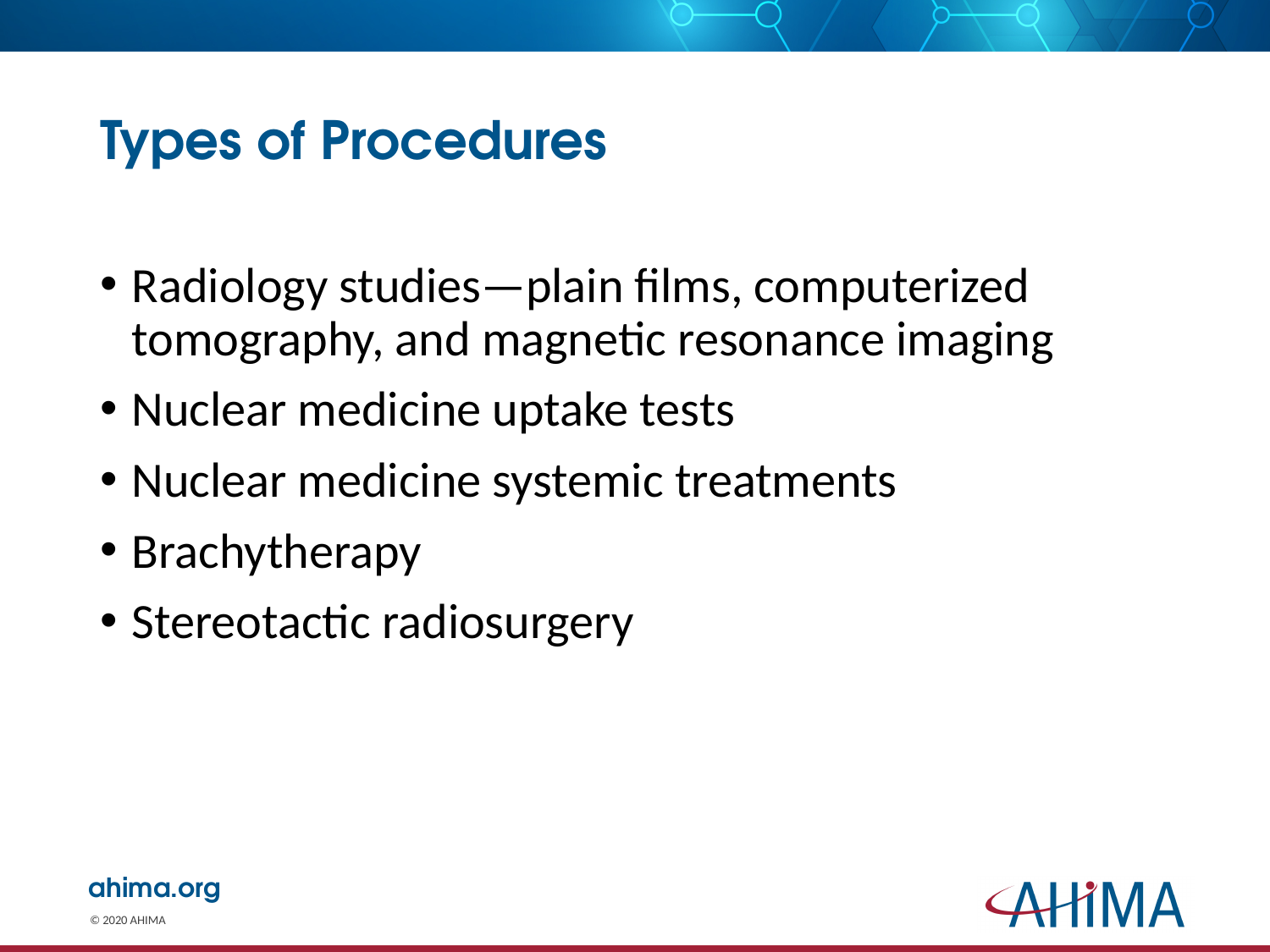

# Types of Procedures
Radiology studies—plain films, computerized tomography, and magnetic resonance imaging
Nuclear medicine uptake tests
Nuclear medicine systemic treatments
Brachytherapy
Stereotactic radiosurgery